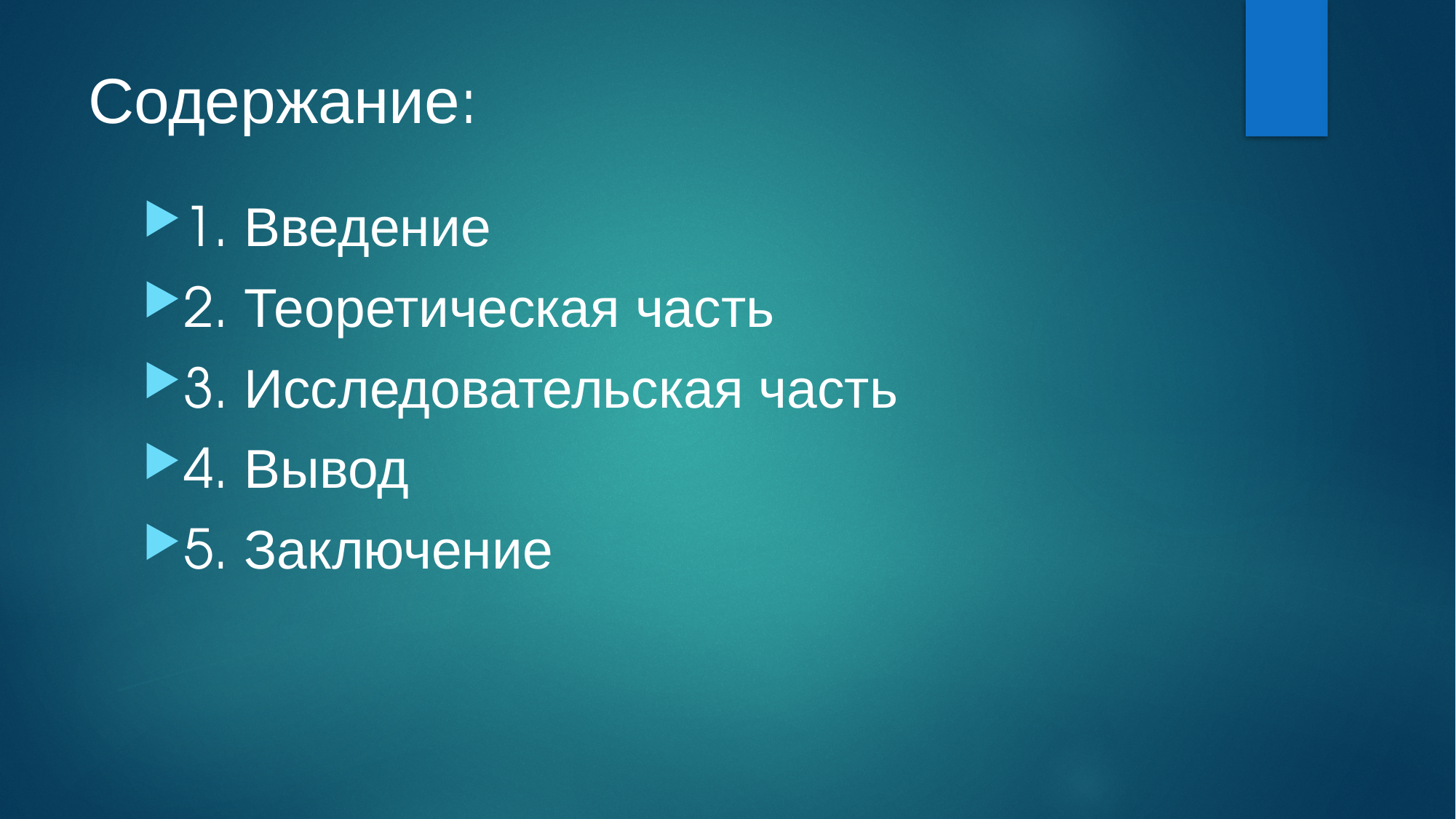

# Содержание:
1. Введение
2. Теоретическая часть
3. Исследовательская часть
4. Вывод
5. Заключение